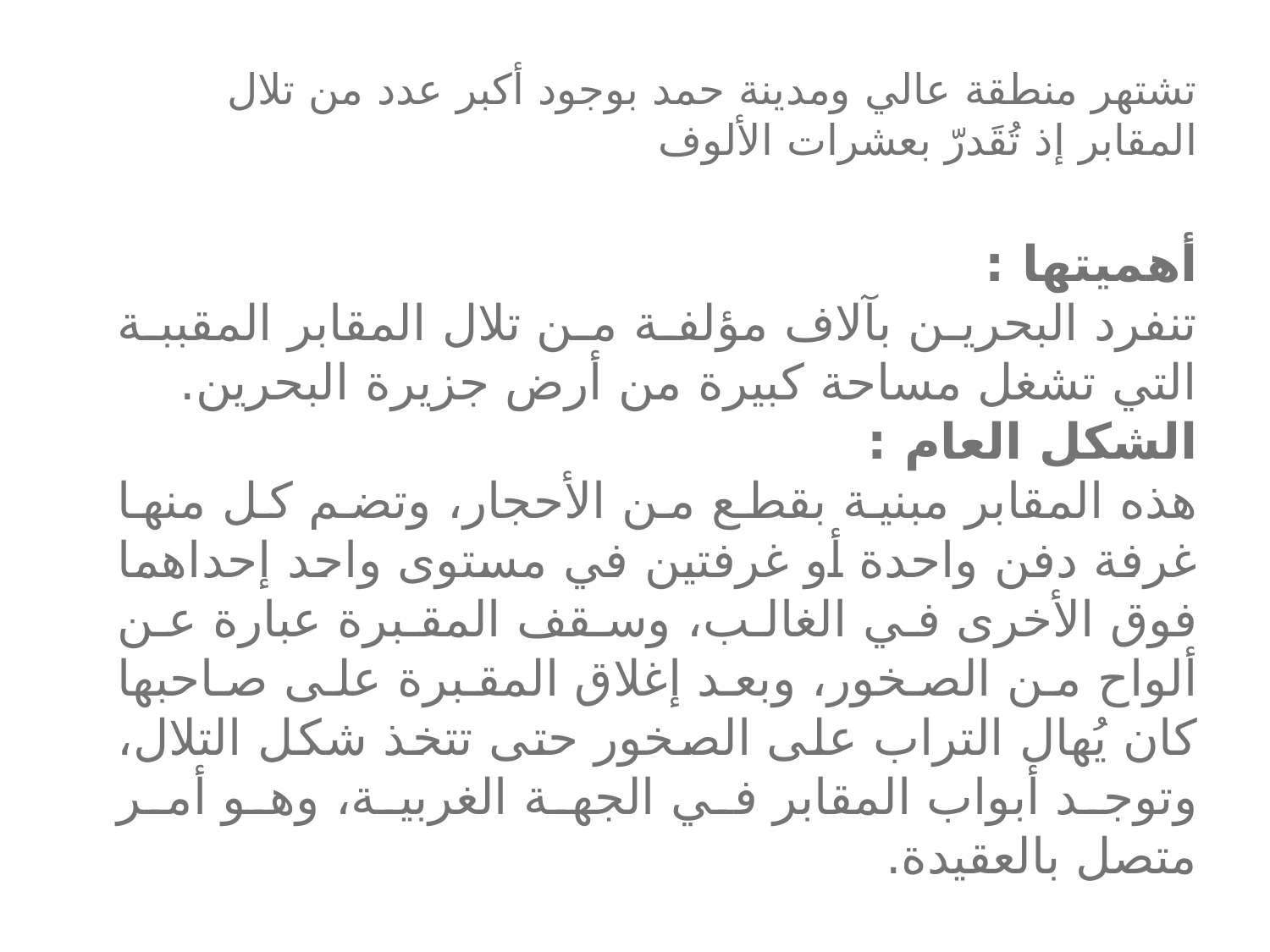

تشتهر منطقة عالي ومدينة حمد بوجود أكبر عدد من تلال المقابر إذ تُقَدرّ بعشرات الألوف
أهميتها :
تنفرد البحرين بآلاف مؤلفة من تلال المقابر المقببة التي تشغل مساحة كبيرة من أرض جزيرة البحرين.
الشكل العام :
هذه المقابر مبنية بقطع من الأحجار، وتضم كل منها غرفة دفن واحدة أو غرفتين في مستوى واحد إحداهما فوق الأخرى في الغالب، وسقف المقبرة عبارة عن ألواح من الصخور، وبعد إغلاق المقبرة على صاحبها كان يُهال التراب على الصخور حتى تتخذ شكل التلال، وتوجد أبواب المقابر في الجهة الغربية، وهو أمر متصل بالعقيدة.